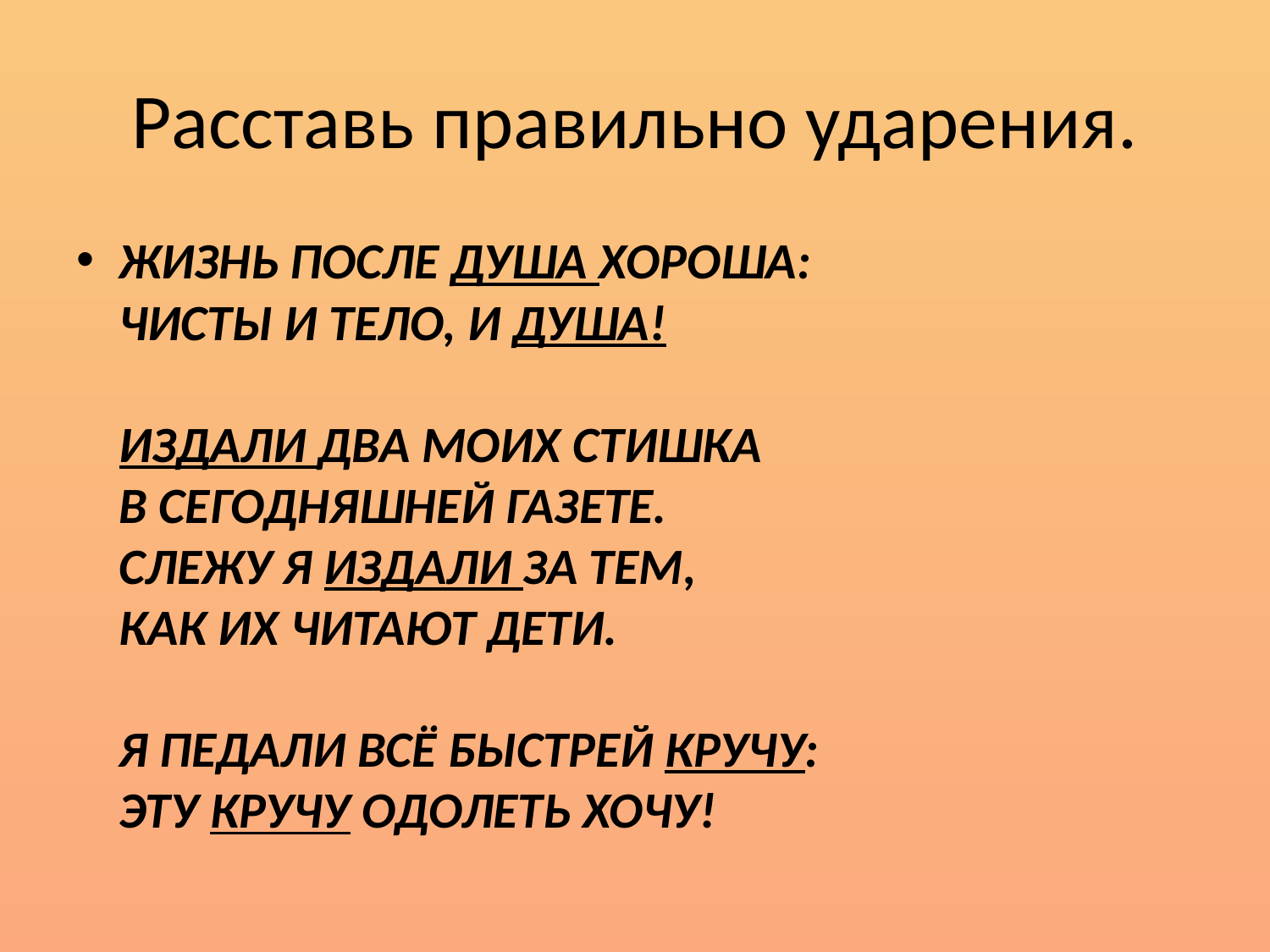

# Расставь правильно ударения.
ЖИЗНЬ ПОСЛЕ ДУША ХОРОША:
ЧИСТЫ И ТЕЛО, И ДУША!
ИЗДАЛИ ДВА МОИХ СТИШКА 
В СЕГОДНЯШНЕЙ ГАЗЕТЕ.
СЛЕЖУ Я ИЗДАЛИ ЗА ТЕМ,
КАК ИХ ЧИТАЮТ ДЕТИ.
Я ПЕДАЛИ ВСЁ БЫСТРЕЙ КРУЧУ:
ЭТУ КРУЧУ ОДОЛЕТЬ ХОЧУ!